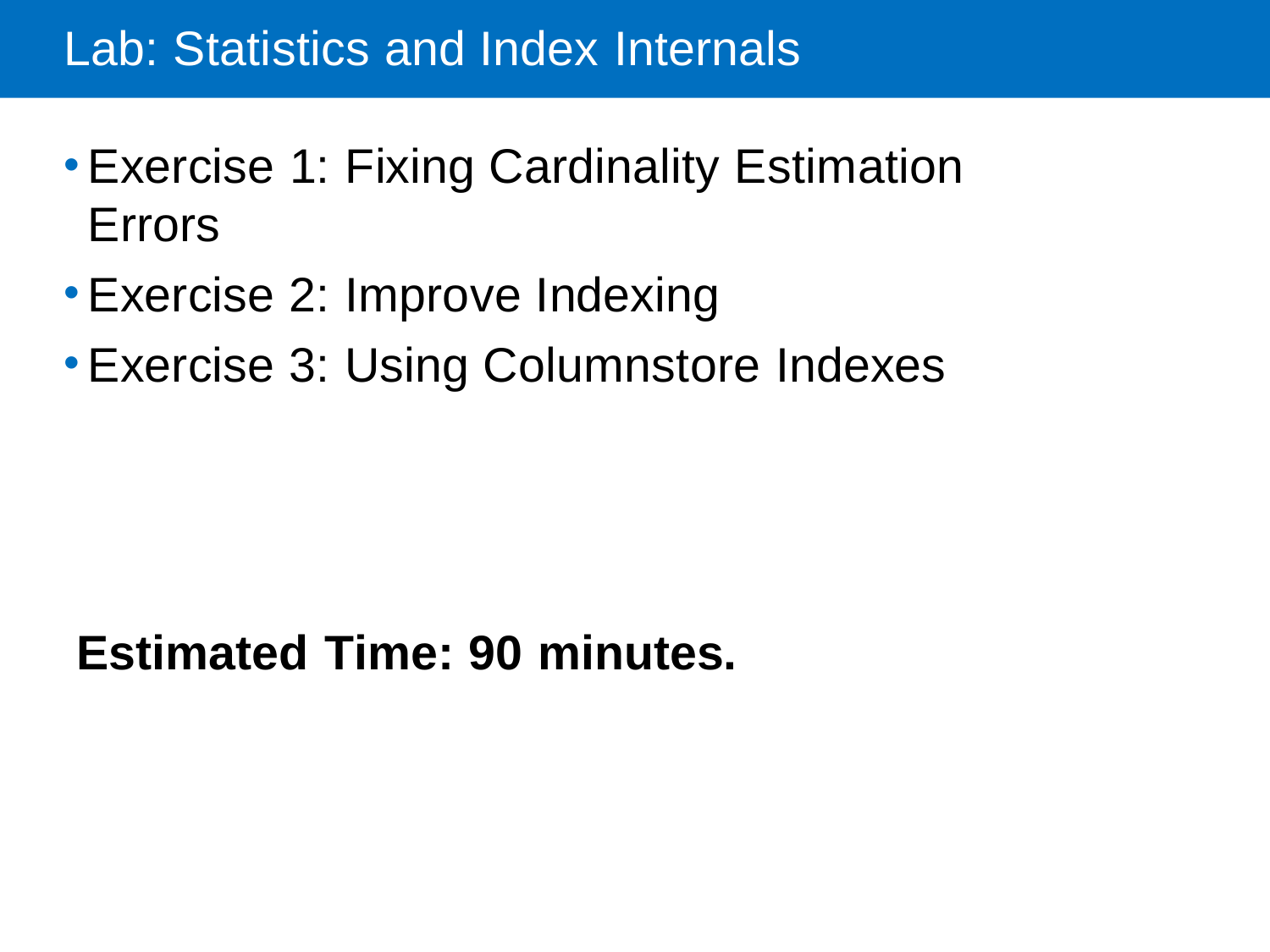

Lab: Statistics and Index Internals

Exercise 1: Fixing Cardinality Estimation Errors
Exercise 2: Improve Indexing
Exercise 3: Using Columnstore Indexes

Estimated Time: 90 minutes.